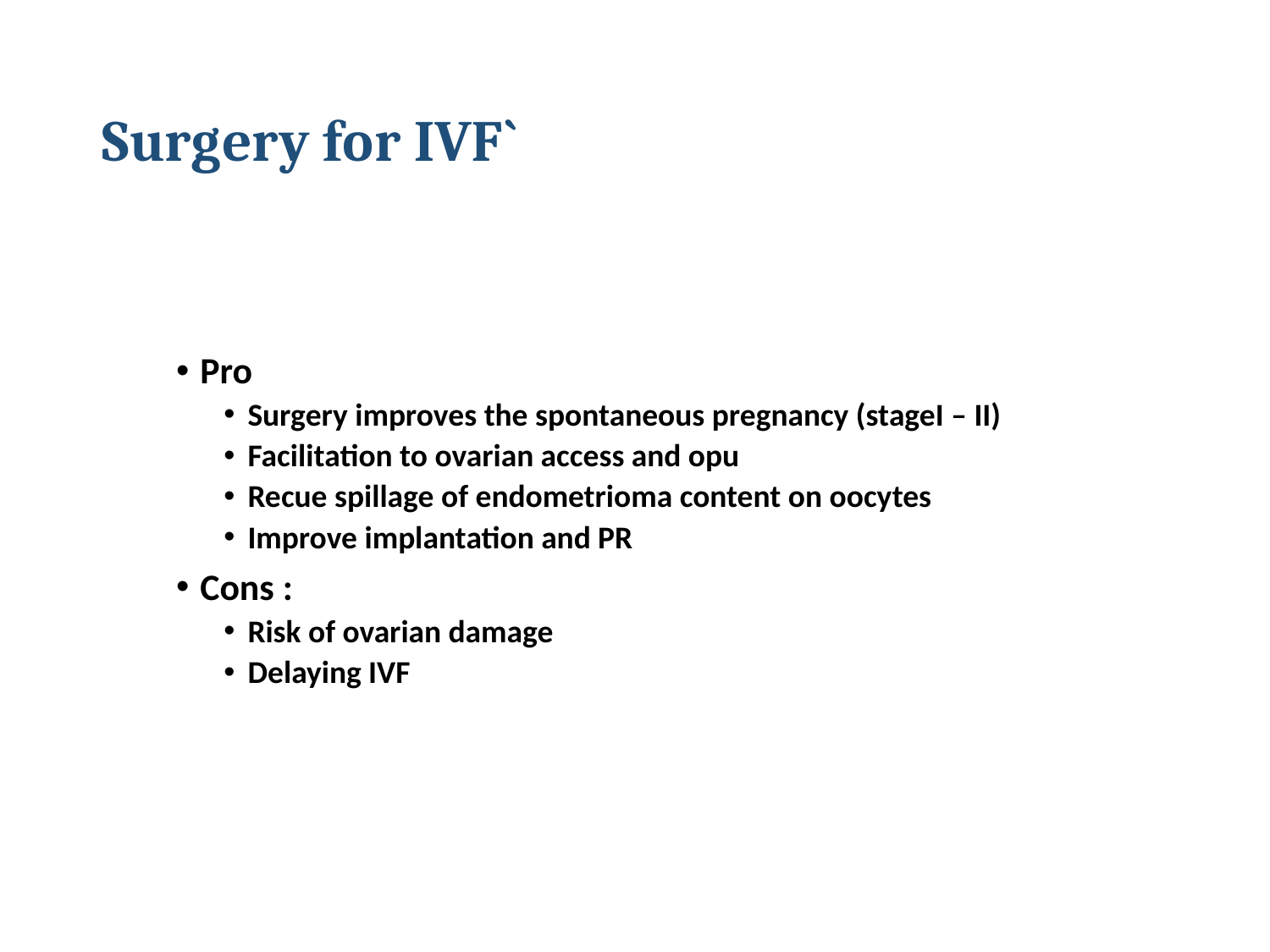

# Surgery for IVF`
Pro
Surgery improves the spontaneous pregnancy (stageI – II)
Facilitation to ovarian access and opu
Recue spillage of endometrioma content on oocytes
Improve implantation and PR
Cons :
Risk of ovarian damage
Delaying IVF